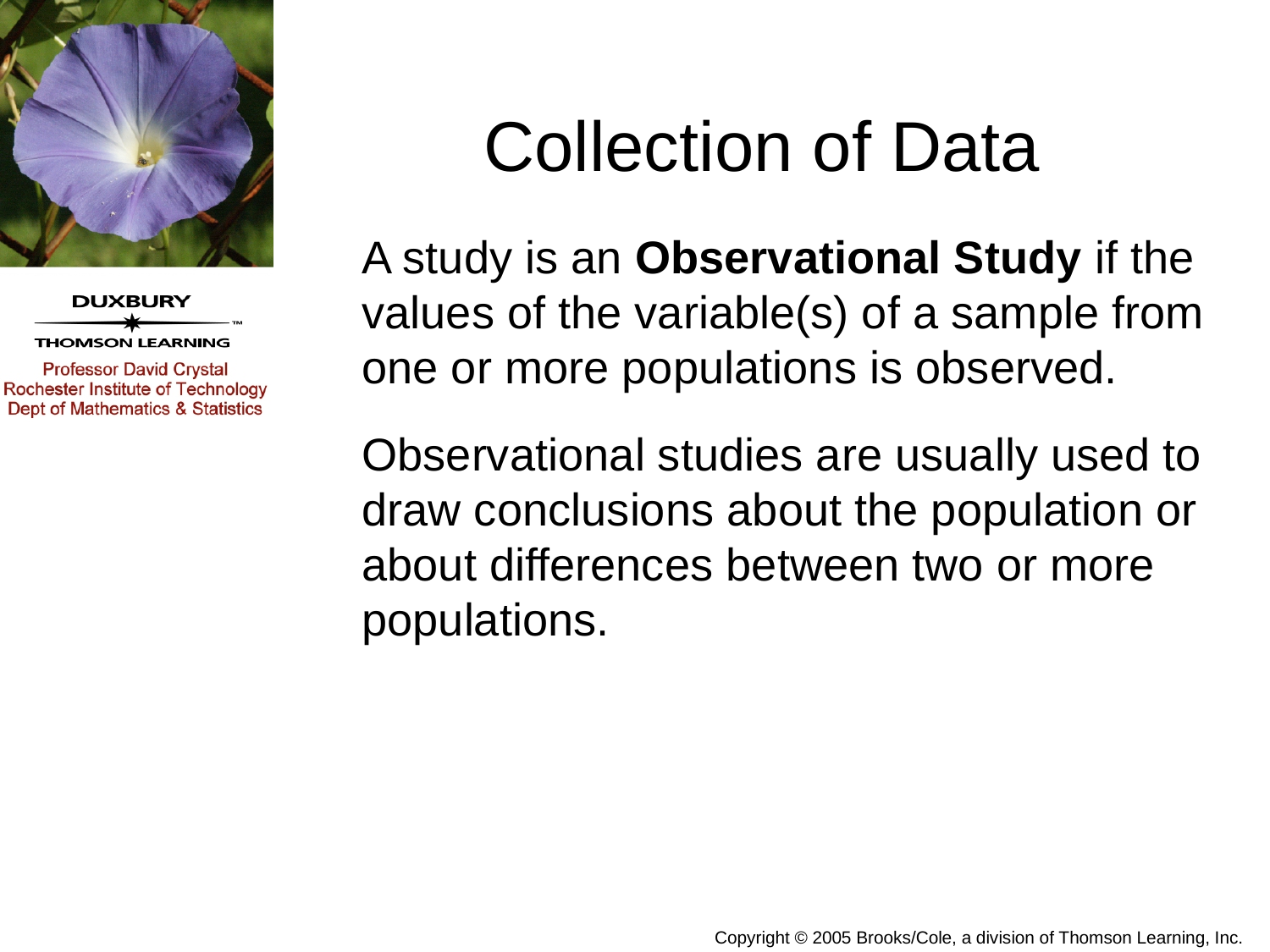

# Collection of Data
A study is an Observational Study if the values of the variable(s) of a sample from one or more populations is observed.
Observational studies are usually used to draw conclusions about the population or about differences between two or more populations.